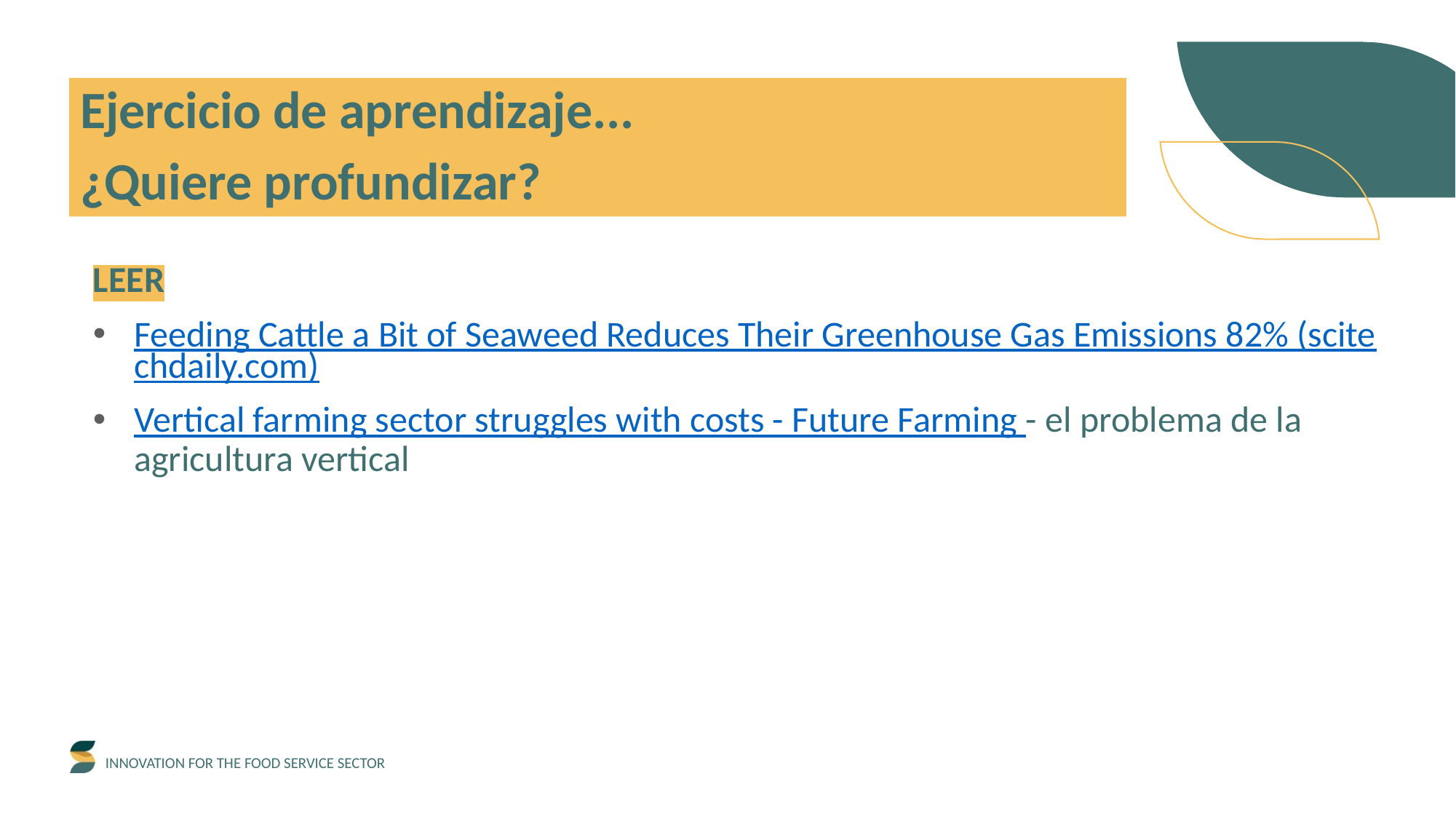

Ejercicio de aprendizaje...
¿Quiere profundizar?
LEER
Feeding Cattle a Bit of Seaweed Reduces Their Greenhouse Gas Emissions 82% (scitechdaily.com)
Vertical farming sector struggles with costs - Future Farming - el problema de la agricultura vertical